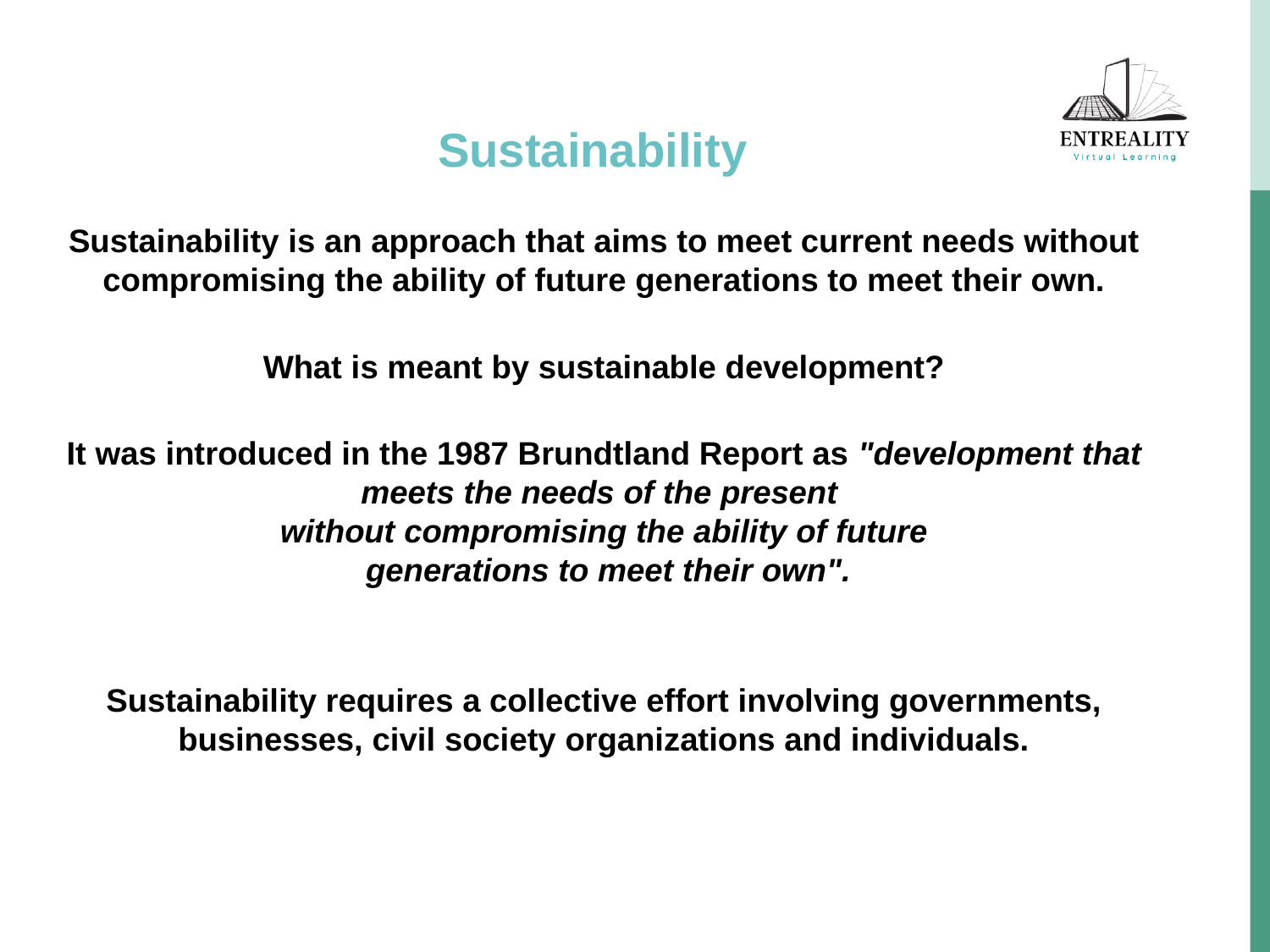

# Sustainability
Sustainability is an approach that aims to meet current needs without compromising the ability of future generations to meet their own.

What is meant by sustainable development?

It was introduced in the 1987 Brundtland Report as "development that meets the needs of the present
without compromising the ability of future
 generations to meet their own".

Sustainability requires a collective effort involving governments, businesses, civil society organizations and individuals.